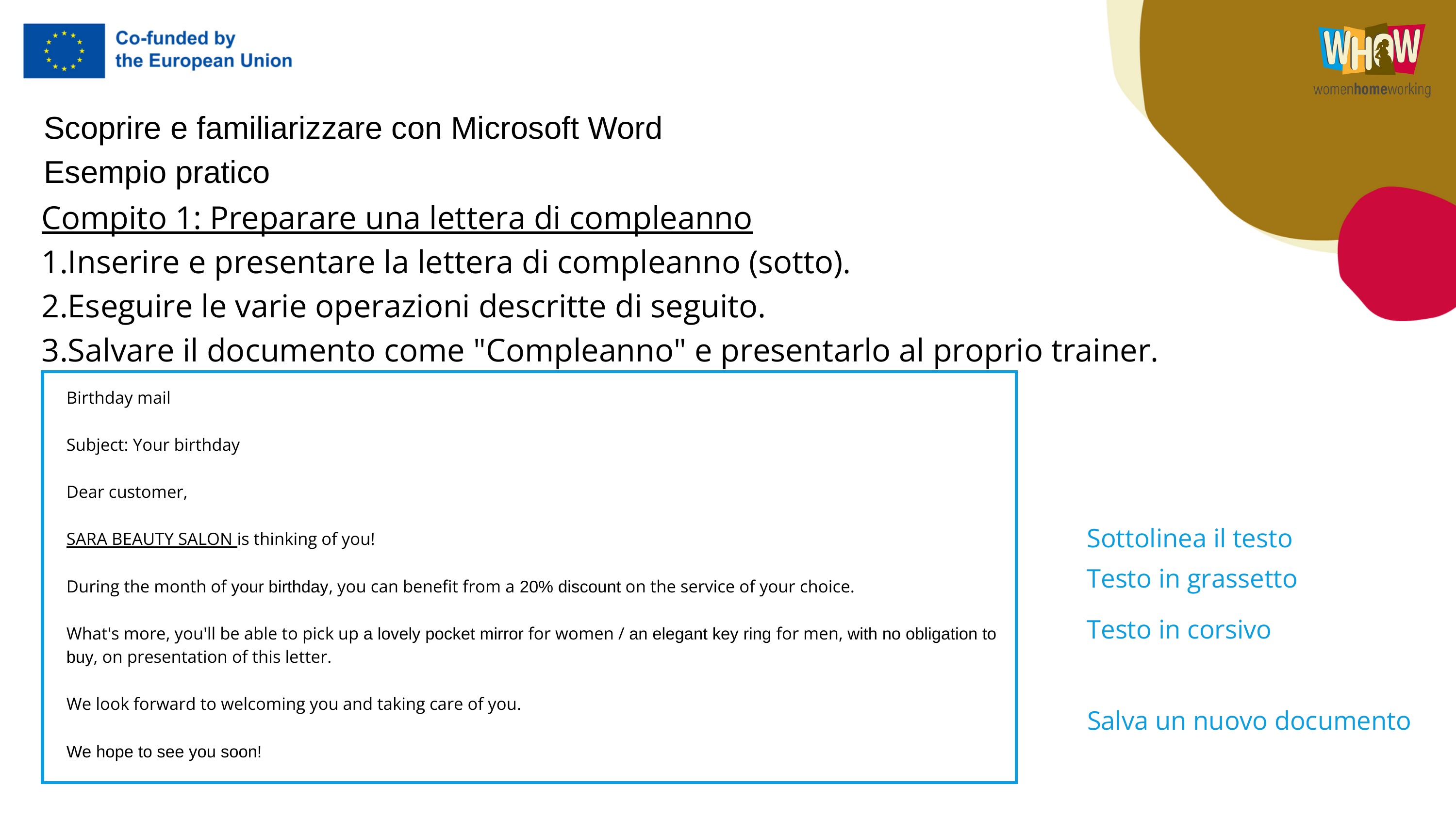

Scoprire e familiarizzare con Microsoft Word
Esempio pratico
Compito 1: Preparare una lettera di compleanno
1.Inserire e presentare la lettera di compleanno (sotto).
2.Eseguire le varie operazioni descritte di seguito.
3.Salvare il documento come "Compleanno" e presentarlo al proprio trainer.

Birthday mail

Subject: Your birthday

Dear customer,

SARA BEAUTY SALON is thinking of you!

During the month of your birthday, you can benefit from a 20% discount on the service of your choice.

What's more, you'll be able to pick up a lovely pocket mirror for women / an elegant key ring for men, with no obligation to buy, on presentation of this letter.

We look forward to welcoming you and taking care of you.

We hope to see you soon!

Sottolinea il testo
Testo in grassetto
Testo in corsivo
Salva un nuovo documento